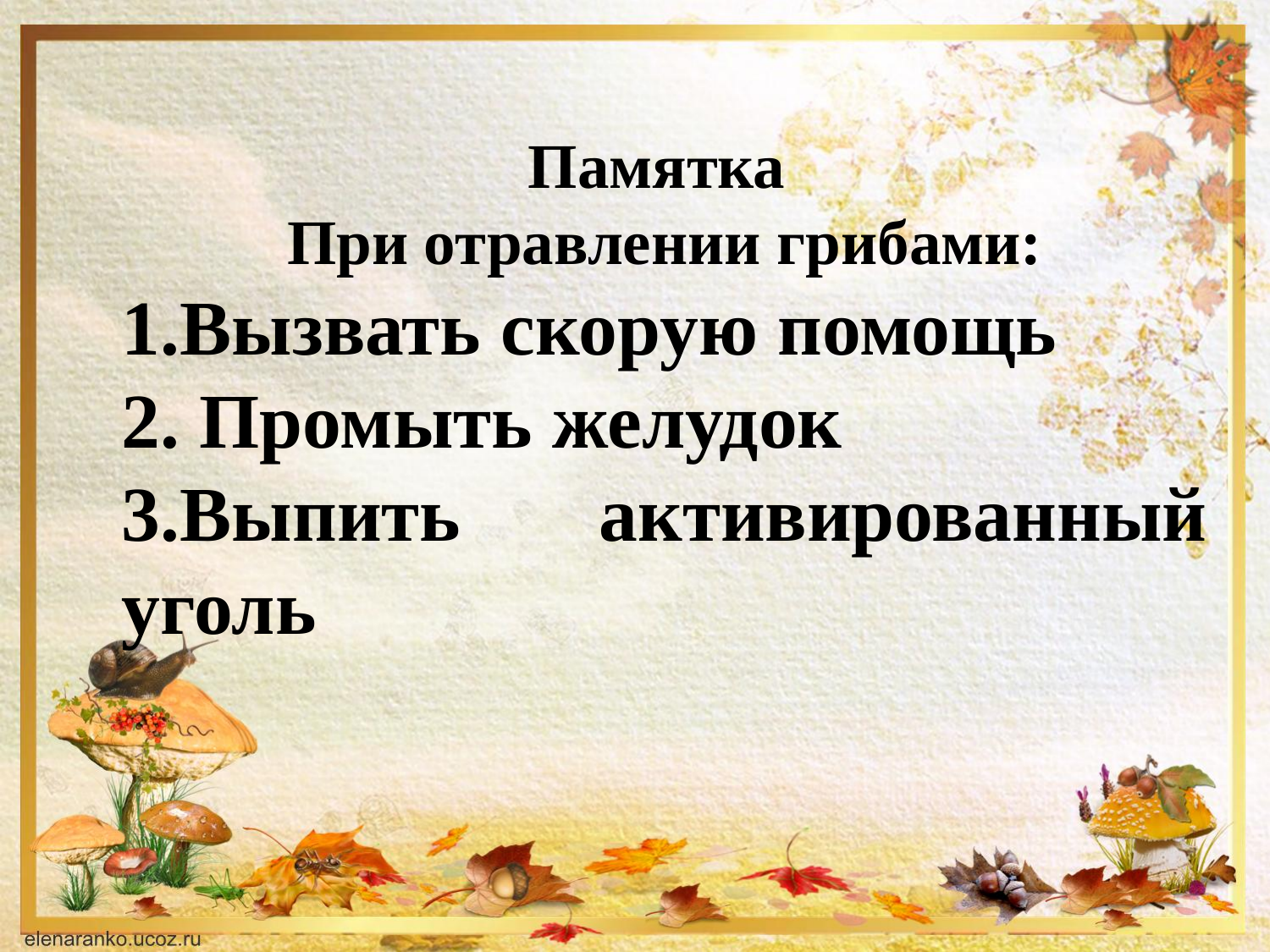

Памятка
При отравлении грибами:
1.Вызвать скорую помощь
2. Промыть желудок
3.Выпить активированный уголь